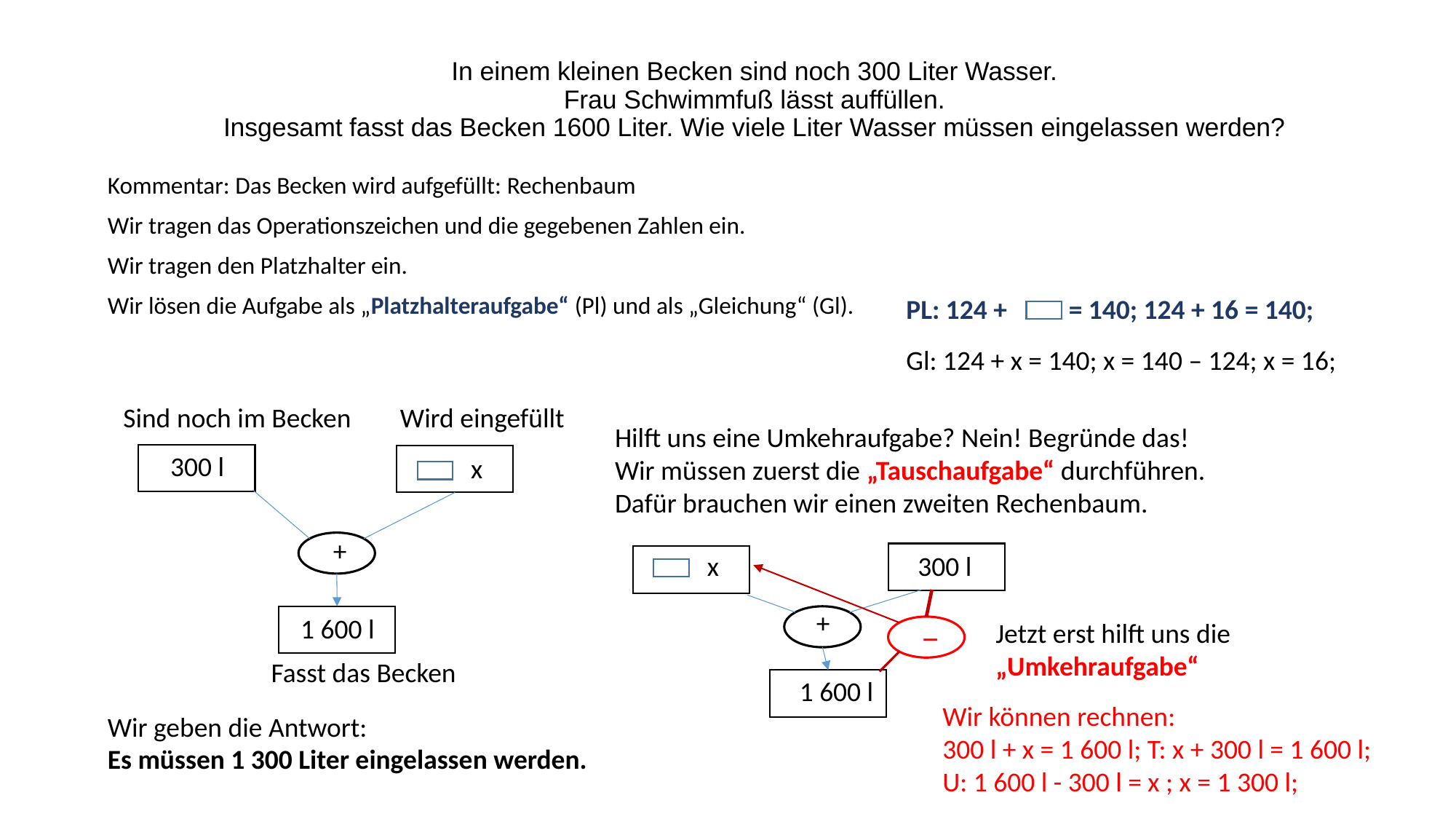

# In einem kleinen Becken sind noch 300 Liter Wasser. Frau Schwimmfuß lässt auffüllen. Insgesamt fasst das Becken 1600 Liter. Wie viele Liter Wasser müssen eingelassen werden?
Kommentar: Das Becken wird aufgefüllt: Rechenbaum
Wir tragen das Operationszeichen und die gegebenen Zahlen ein.
Wir tragen den Platzhalter ein.
Wir lösen die Aufgabe als „Platzhalteraufgabe“ (Pl) und als „Gleichung“ (Gl).
PL: 124 +          = 140; 124 + 16 = 140;

Gl: 124 + x = 140; x = 140 – 124; x = 16;

Sind noch im Becken
Wird eingefüllt
Hilft uns eine Umkehraufgabe? Nein! Begründe das!
Wir müssen zuerst die „Tauschaufgabe“ durchführen.
Dafür brauchen wir einen zweiten Rechenbaum.

300 l

x

+

x

300 l

+
_
1 600 l

Jetzt erst hilft uns die „Umkehraufgabe“

Fasst das Becken
1 600 l

Wir können rechnen:
300 l + x = 1 600 l; T: x + 300 l = 1 600 l;
U: 1 600 l - 300 l = x ; x = 1 300 l;
Wir geben die Antwort:
Es müssen 1 300 Liter eingelassen werden.